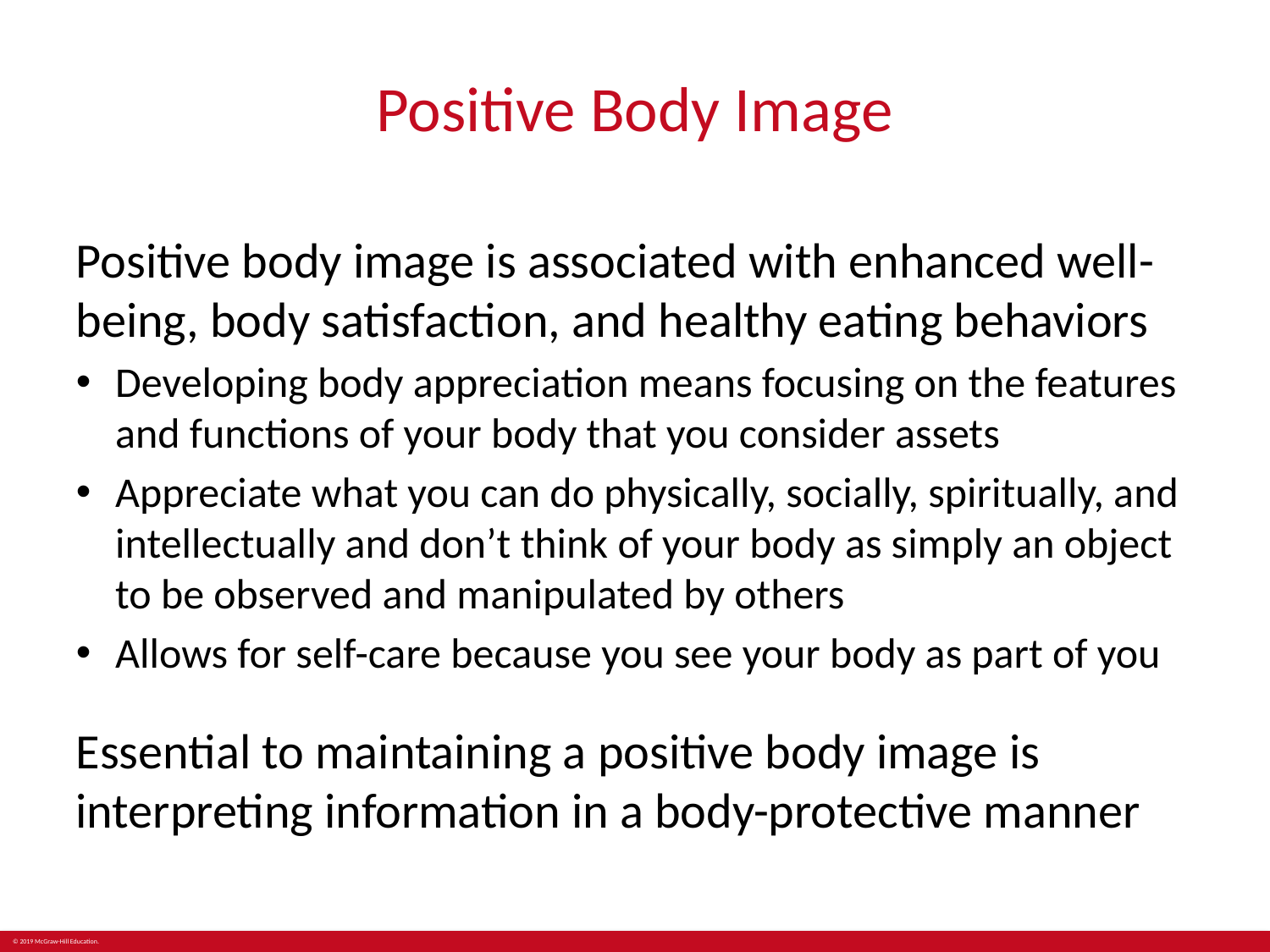

# Positive Body Image
Positive body image is associated with enhanced well-being, body satisfaction, and healthy eating behaviors
Developing body appreciation means focusing on the features and functions of your body that you consider assets
Appreciate what you can do physically, socially, spiritually, and intellectually and don’t think of your body as simply an object to be observed and manipulated by others
Allows for self-care because you see your body as part of you
Essential to maintaining a positive body image is interpreting information in a body-protective manner